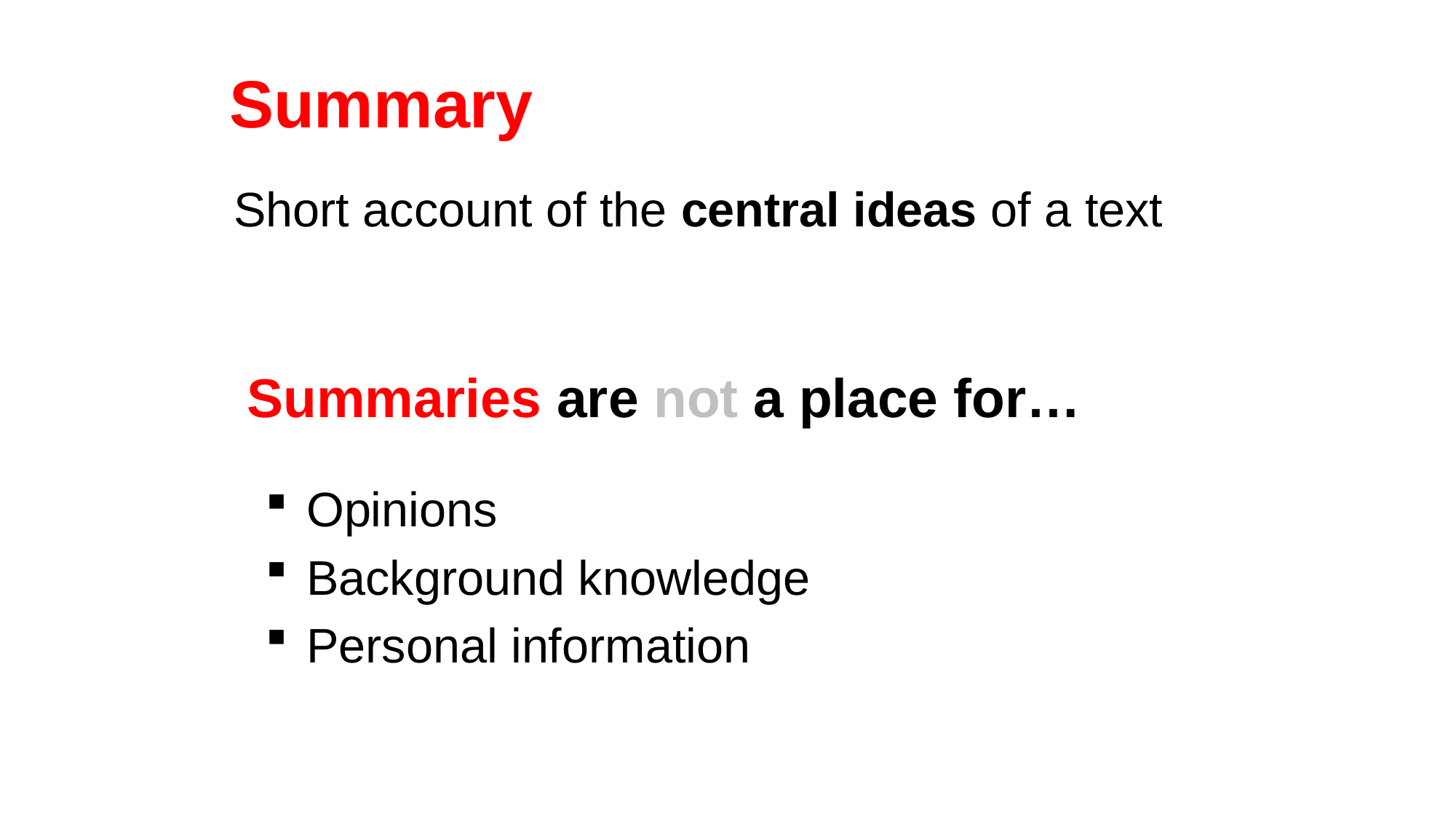

# Summary
	Short account of the central ideas of a text
Summaries are not a place for…
Opinions
Background knowledge
Personal information